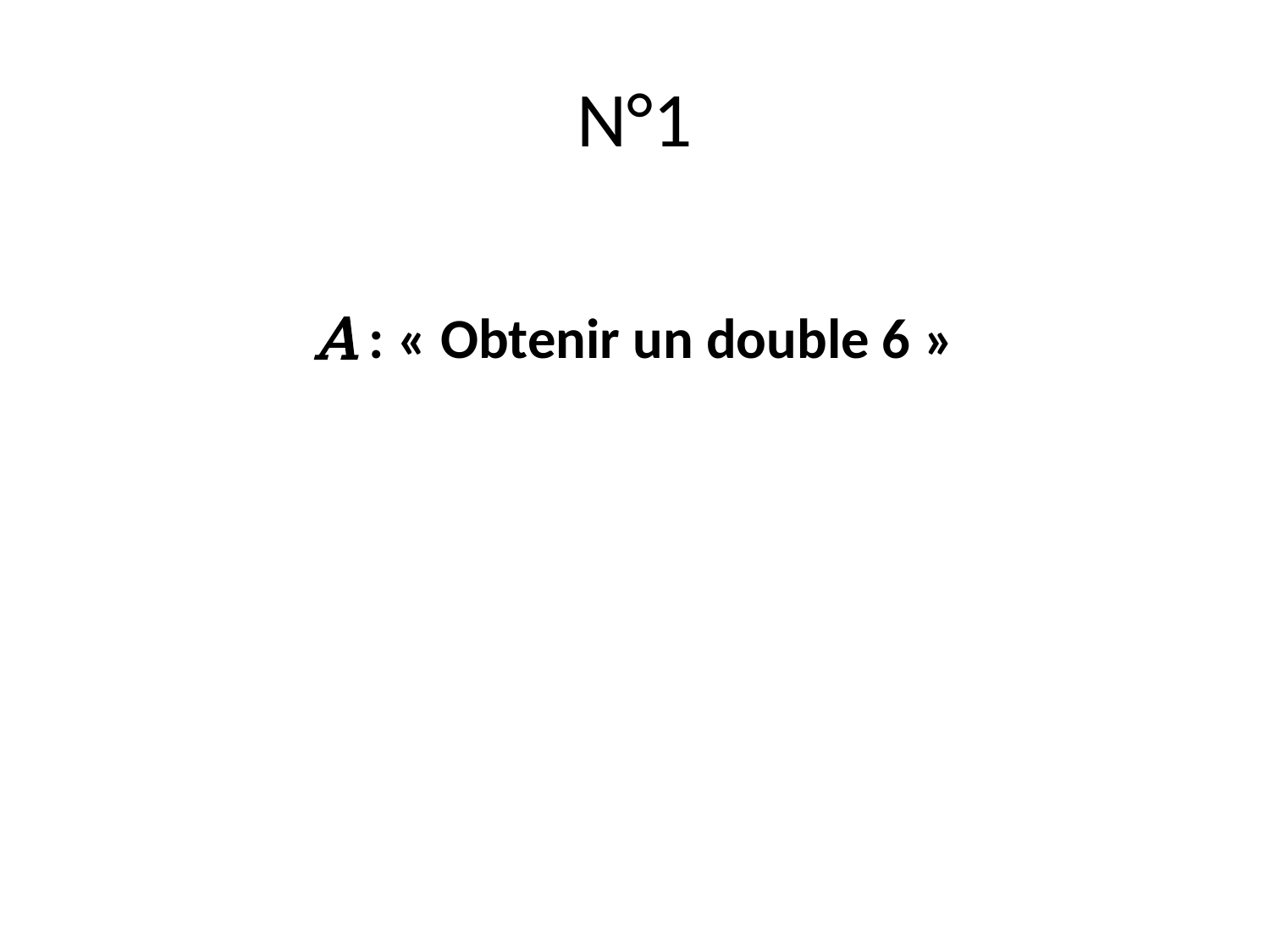

# N°1
A : « Obtenir un double 6 »